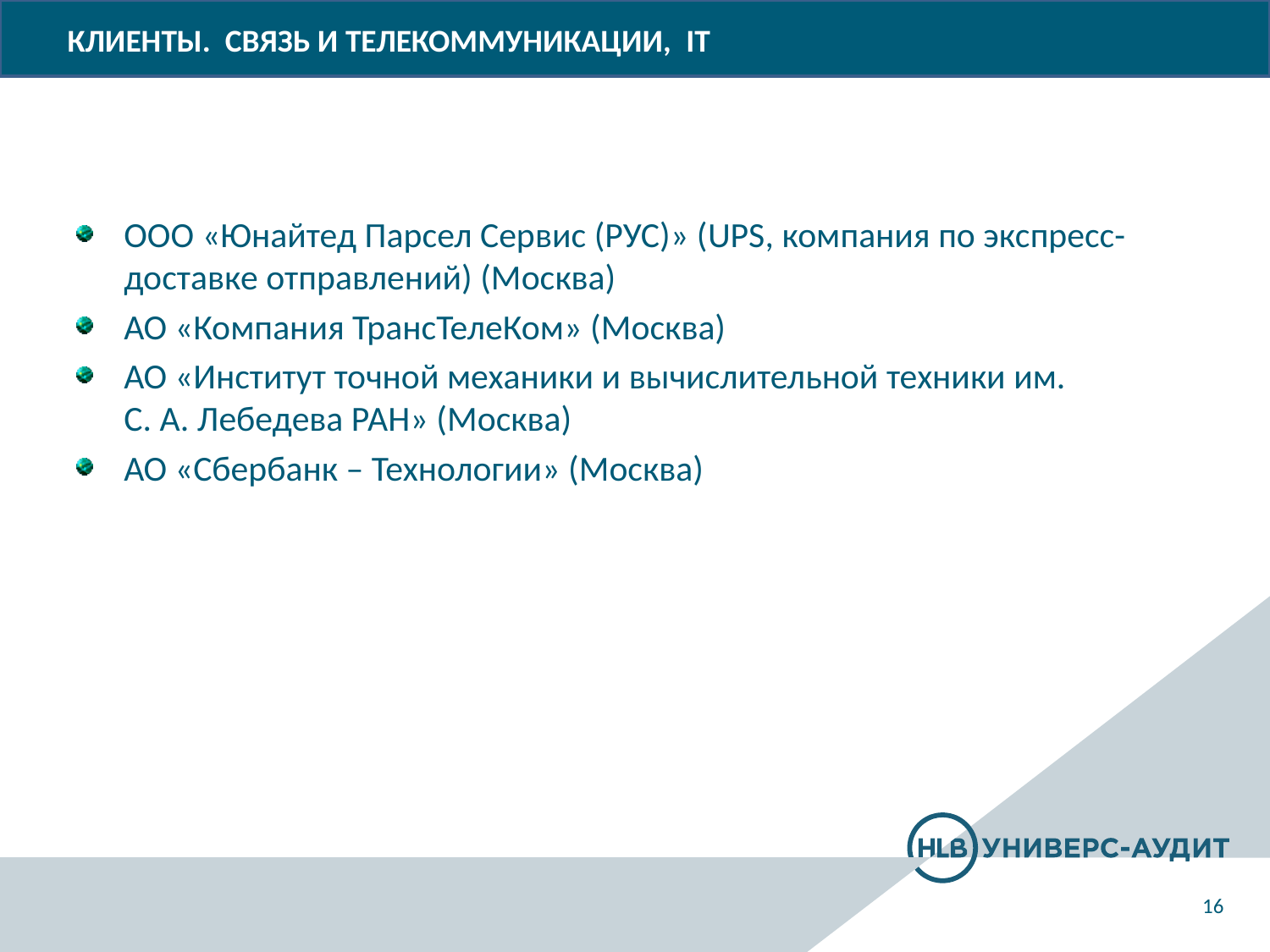

# КЛИЕНТЫ.  СВЯЗЬ И ТЕЛЕКОММУНИКАЦИИ,  IT
ООО «Юнайтед Парсел Сервис (РУС)» (UPS, компания по экспресс-доставке отправлений) (Москва)
АО «Компания ТрансТелеКом» (Москва)
АО «Институт точной механики и вычислительной техники им. С. А. Лебедева РАН» (Москва)
АО «Сбербанк – Технологии» (Москва)
16